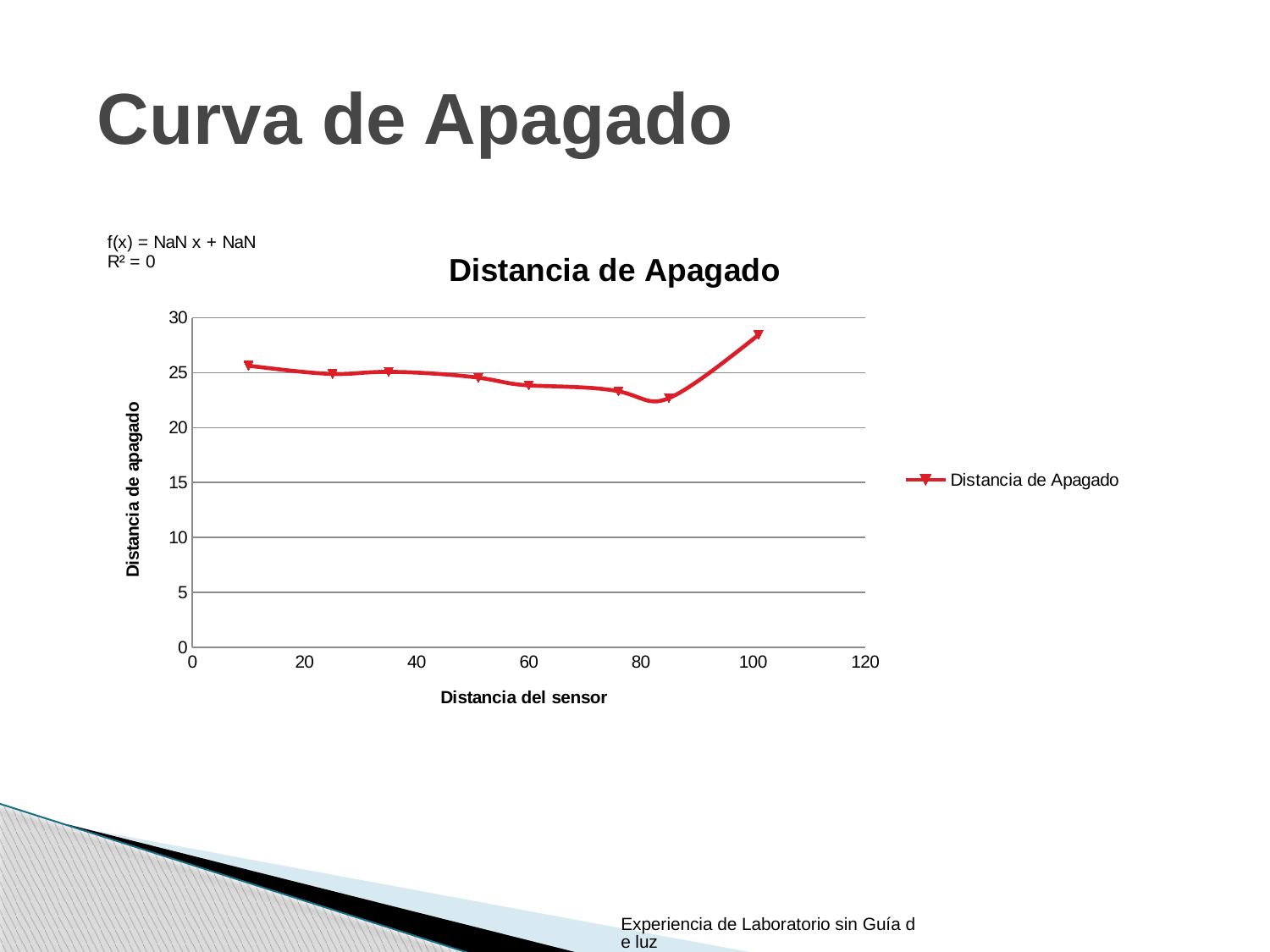

# Curva de Apagado

### Chart: Distancia de Apagado

| Category |  |  |
|---|---|---|
Experiencia de Laboratorio sin Guía de luz